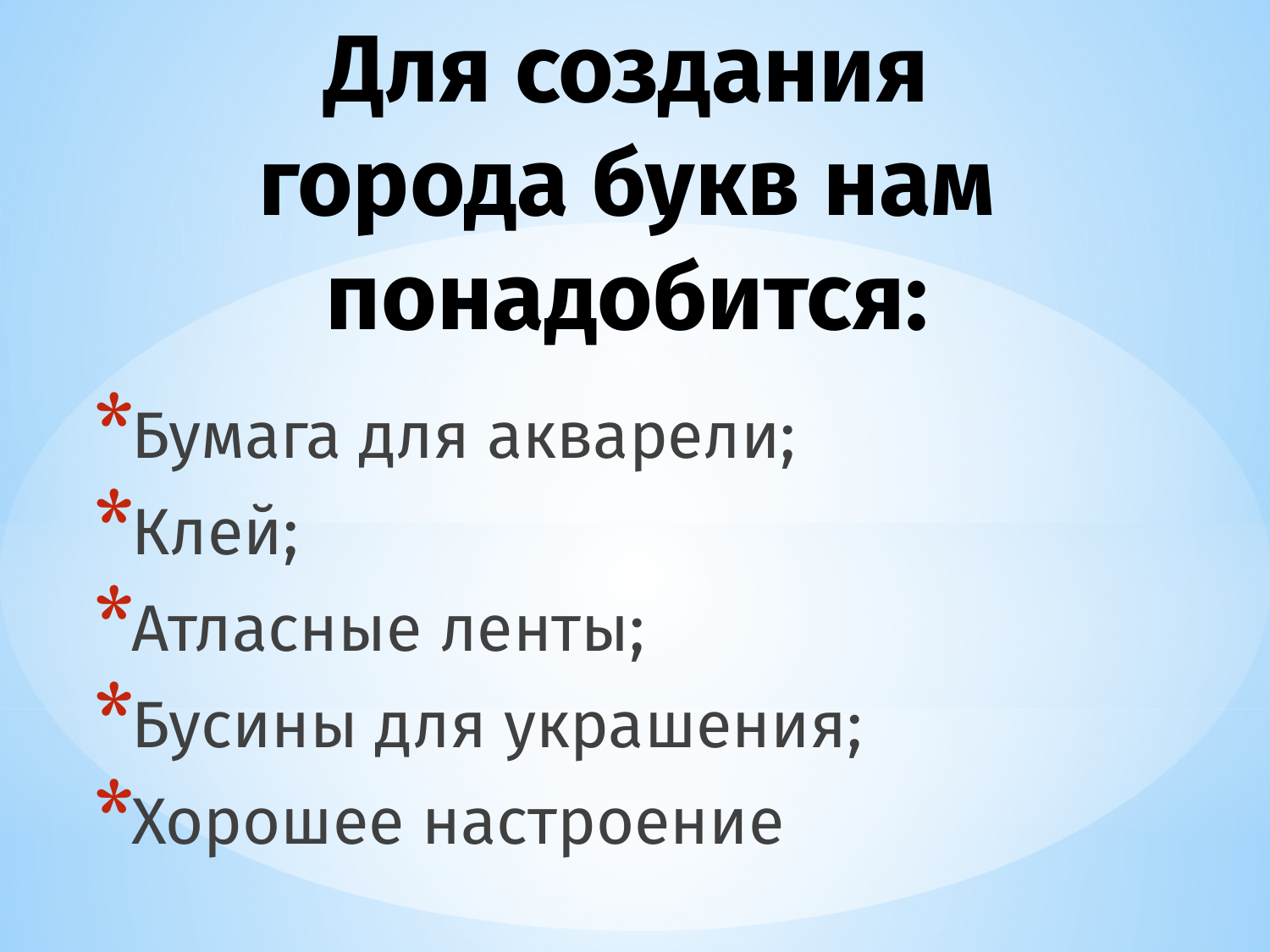

# Для создания города букв нам понадобится:
Бумага для акварели;
Клей;
Атласные ленты;
Бусины для украшения;
Хорошее настроение